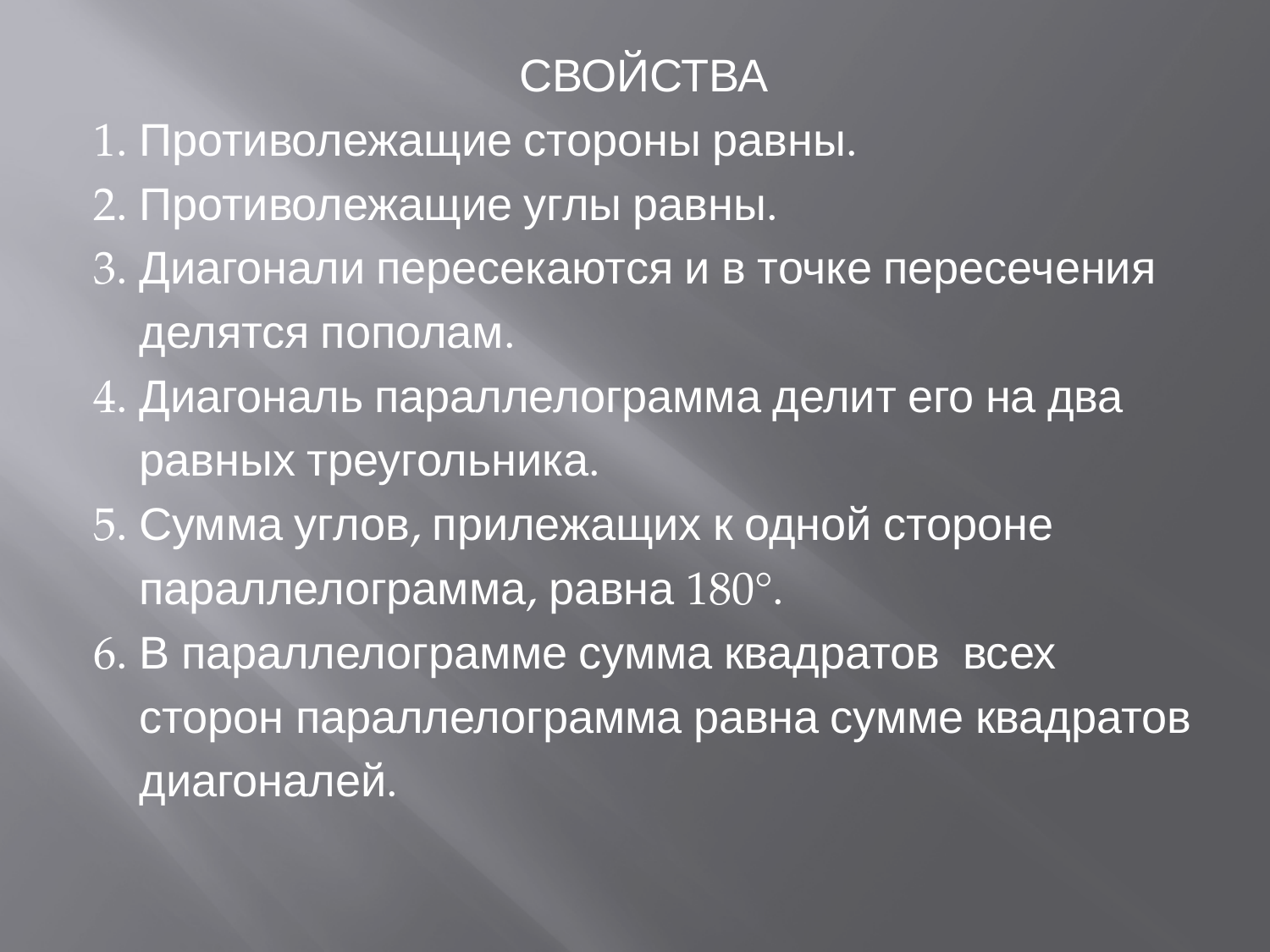

СВОЙСТВА
1. Противолежащие стороны равны.
2. Противолежащие углы равны.
3. Диагонали пересекаются и в точке пересечения
    делятся пополам.
4. Диагональ параллелограмма делит его на два
    равных треугольника.
5. Сумма углов, прилежащих к одной стороне
    параллелограмма, равна 180°.
6. В параллелограмме сумма квадратов  всех
    сторон параллелограмма равна сумме квадратов
    диагоналей.